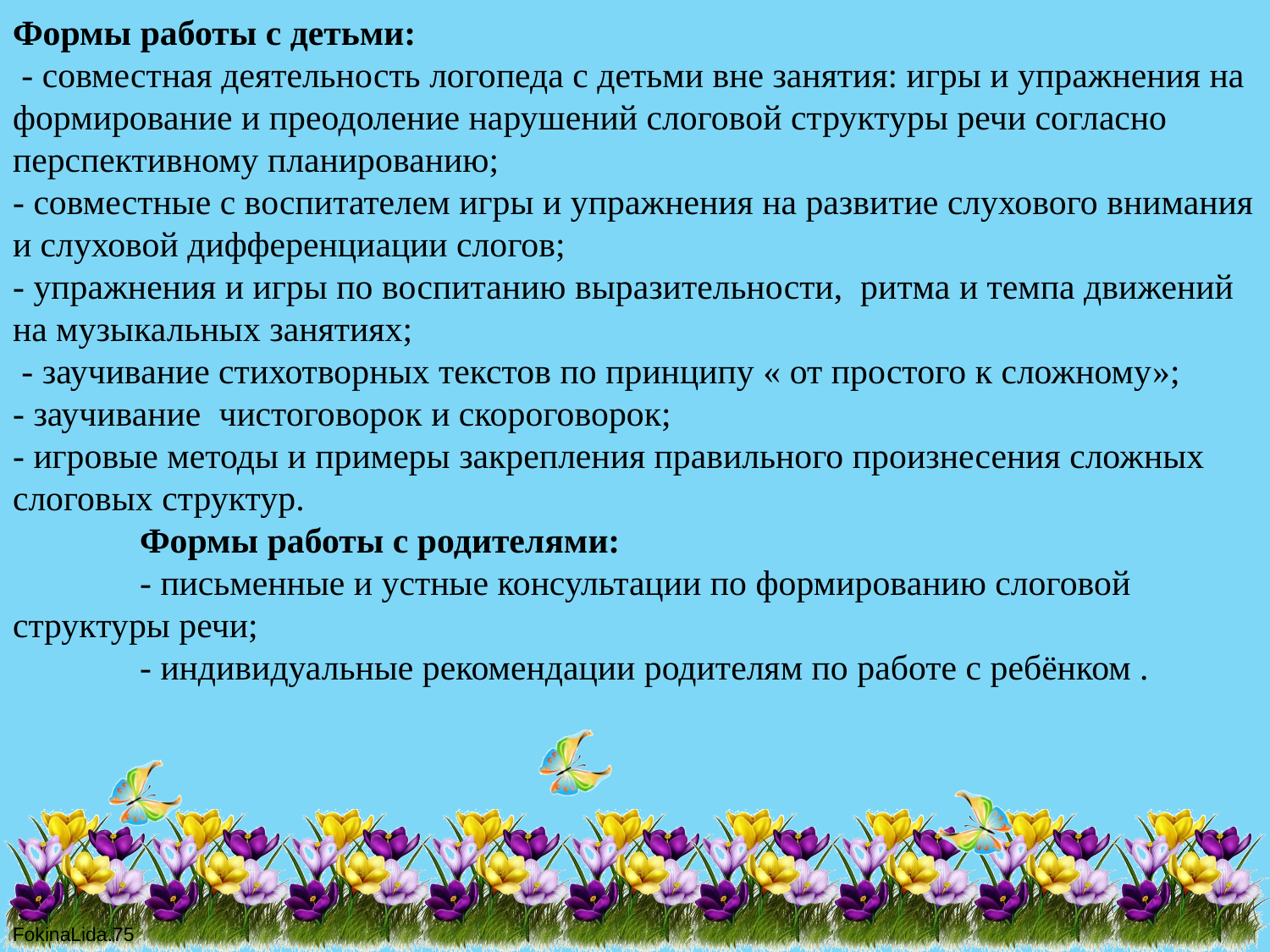

Формы работы с детьми:
 - совместная деятельность логопеда с детьми вне занятия: игры и упражнения на формирование и преодоление нарушений слоговой структуры речи согласно перспективному планированию;
- совместные с воспитателем игры и упражнения на развитие слухового внимания и слуховой дифференциации слогов;
- упражнения и игры по воспитанию выразительности,  ритма и темпа движений на музыкальных занятиях;
 - заучивание стихотворных текстов по принципу « от простого к сложному»;
- заучивание  чистоговорок и скороговорок;
- игровые методы и примеры закрепления правильного произнесения сложных слоговых структур.
	Формы работы с родителями:
	- письменные и устные консультации по формированию слоговой структуры речи;
	- индивидуальные рекомендации родителям по работе с ребёнком .